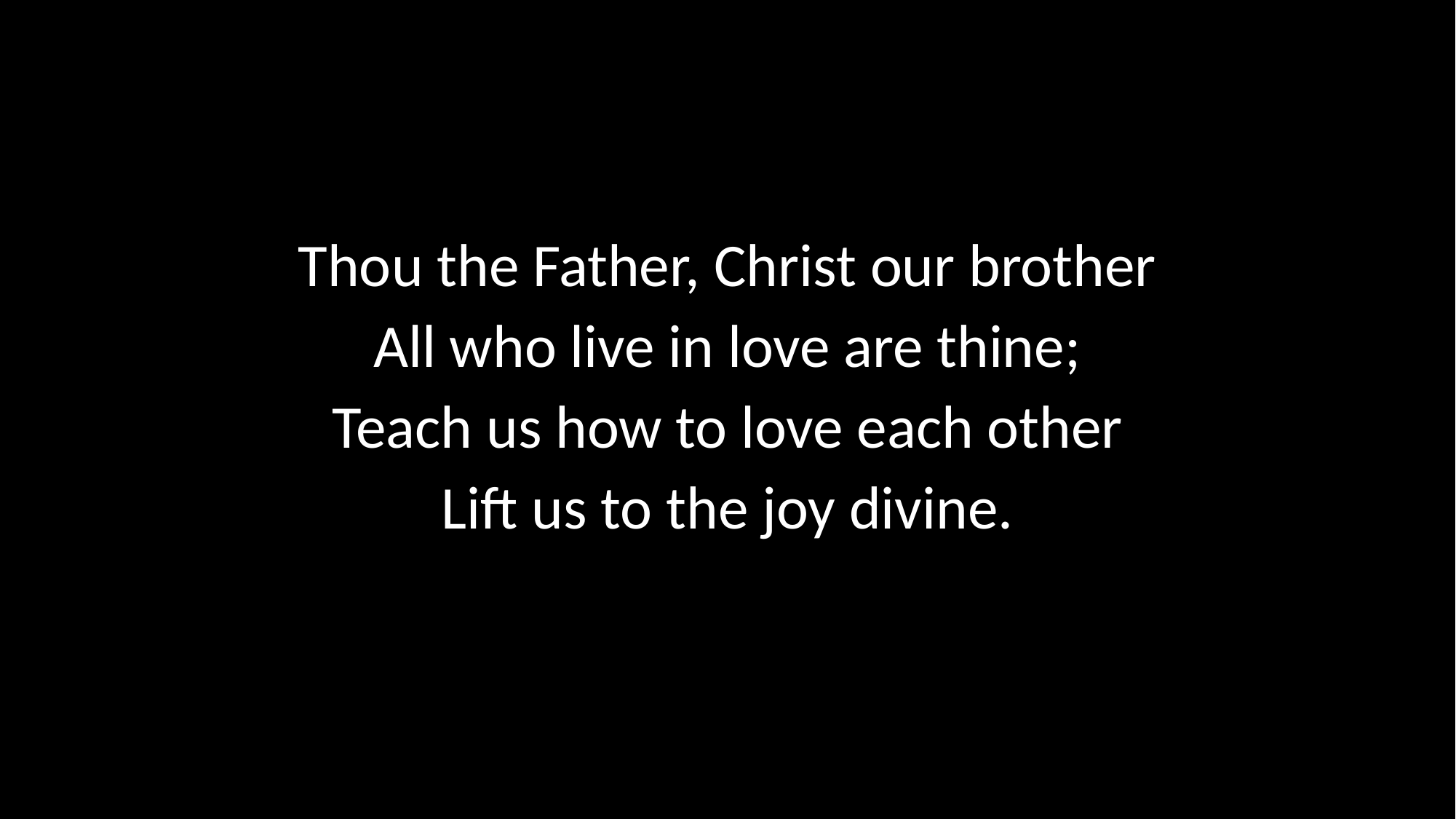

Thou the Father, Christ our brother
All who live in love are thine;
Teach us how to love each other
Lift us to the joy divine.